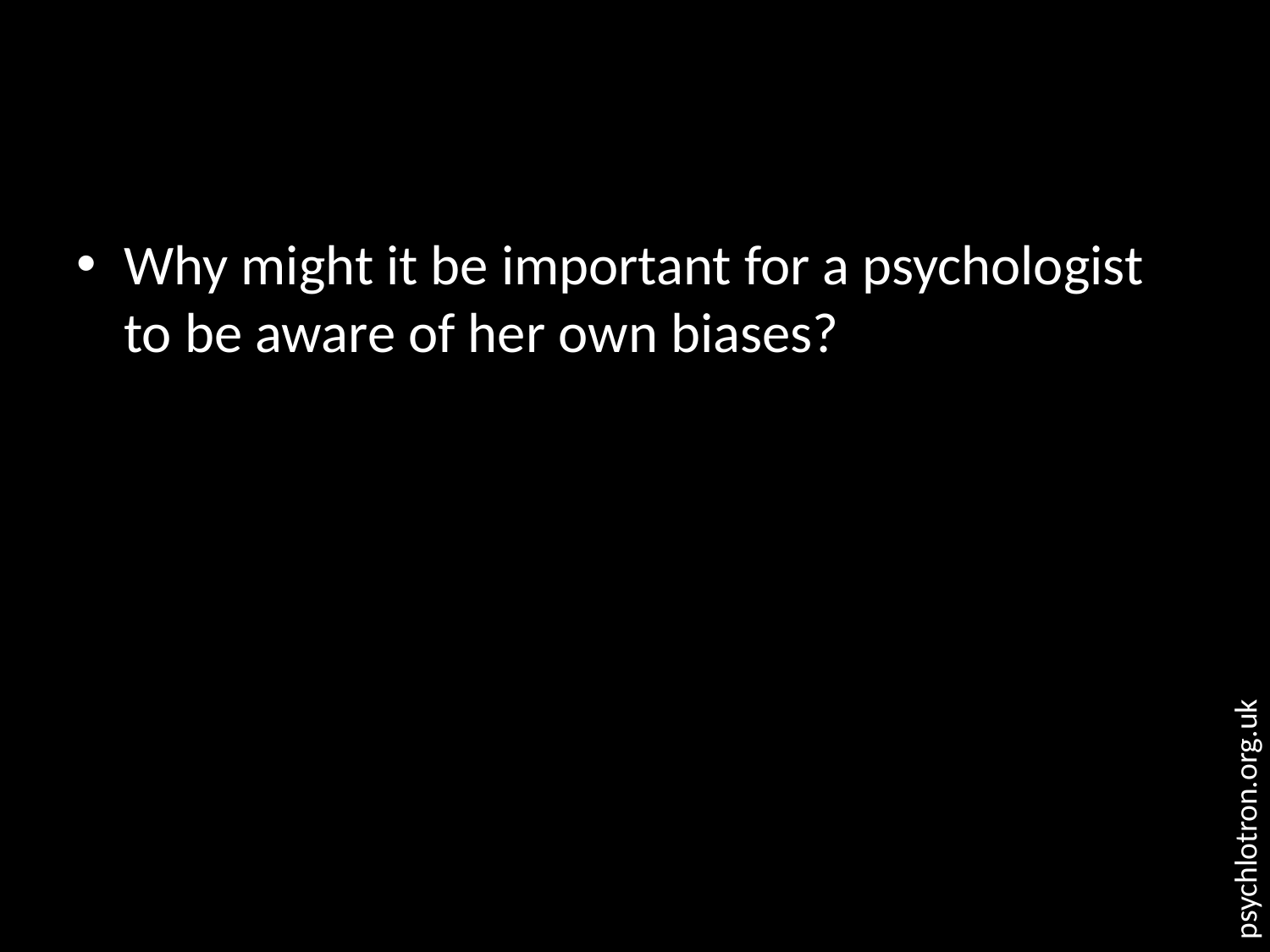

#
Why might it be important for a psychologist to be aware of her own biases?